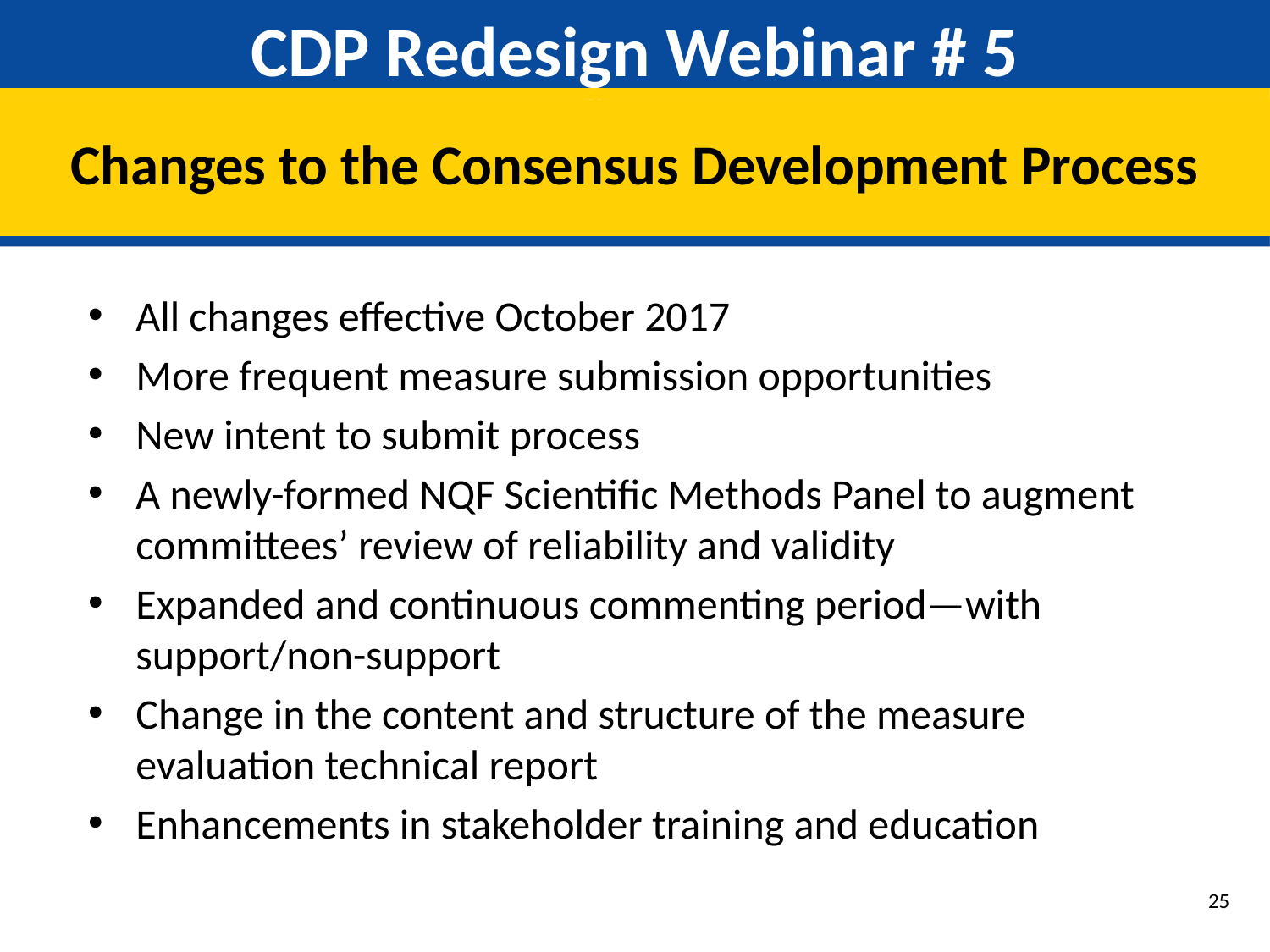

# CDP Redesign Webinar # 5
Changes to the Consensus Development Process
All changes effective October 2017
More frequent measure submission opportunities
New intent to submit process
A newly-formed NQF Scientific Methods Panel to augment committees’ review of reliability and validity
Expanded and continuous commenting period—with support/non-support
Change in the content and structure of the measure evaluation technical report
Enhancements in stakeholder training and education